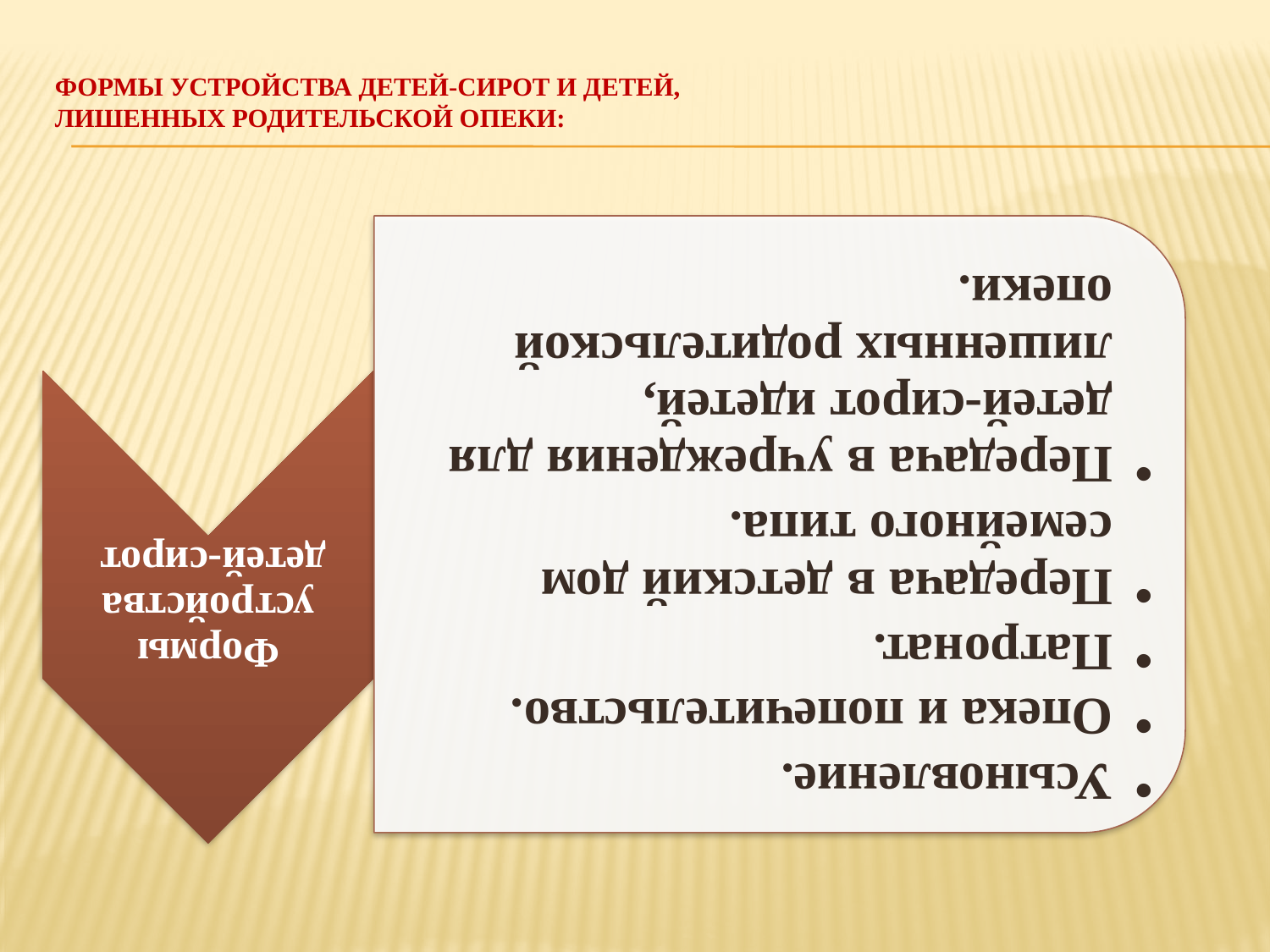

# Формы устройства детей-сирот и детей, лишенных родительской опеки:
Формы устройства детей-сирот
Усыновление.
Опека и попечительство.
Патронат.
Передача в детский дом семейного типа.
Передача в учреждения для детей-сирот идетей, лишенных родительской опеки.